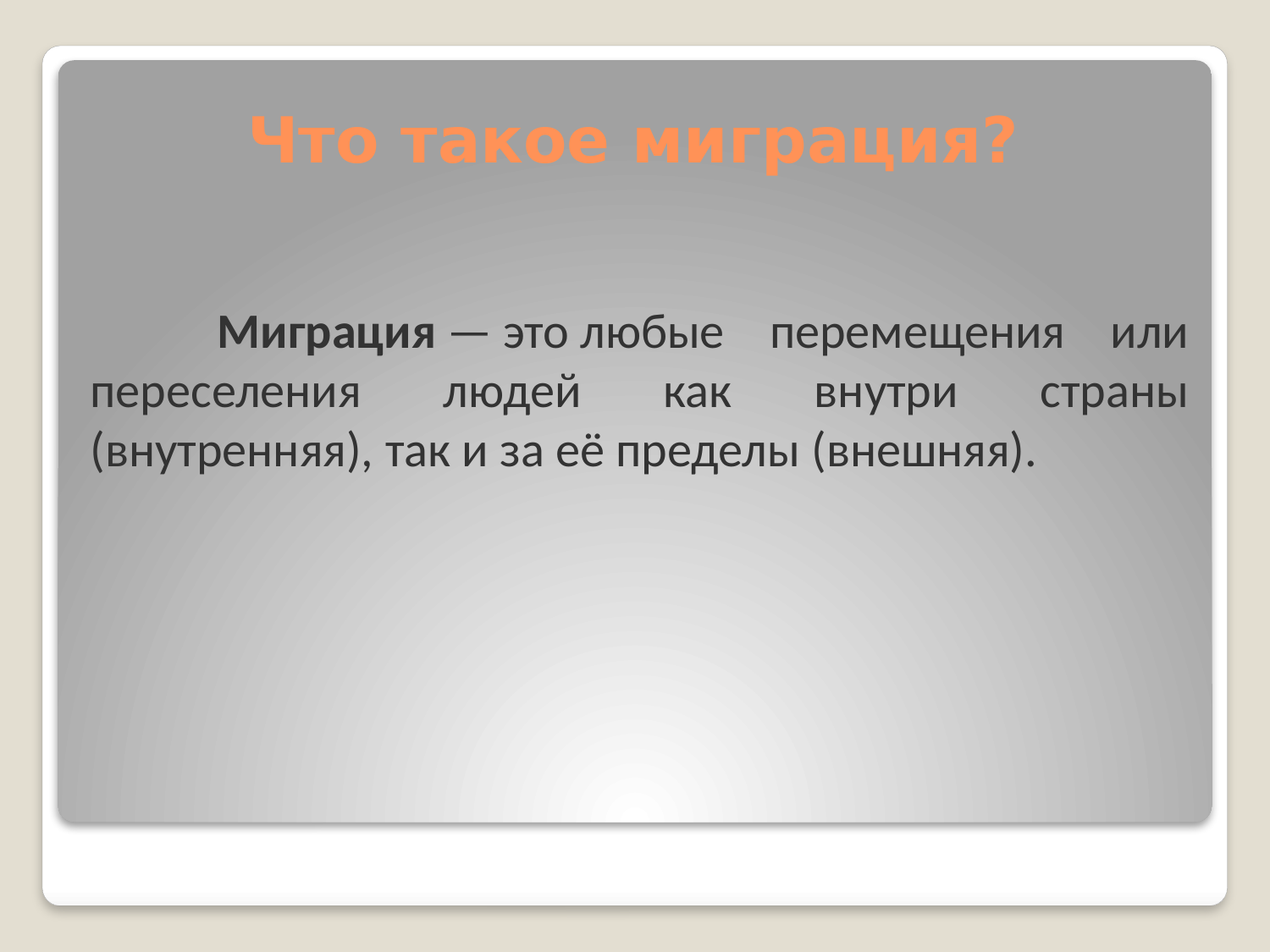

# Что такое миграция?
	Миграция — это любые перемещения или переселения людей как внутри страны (внутренняя), так и за её пределы (внешняя).